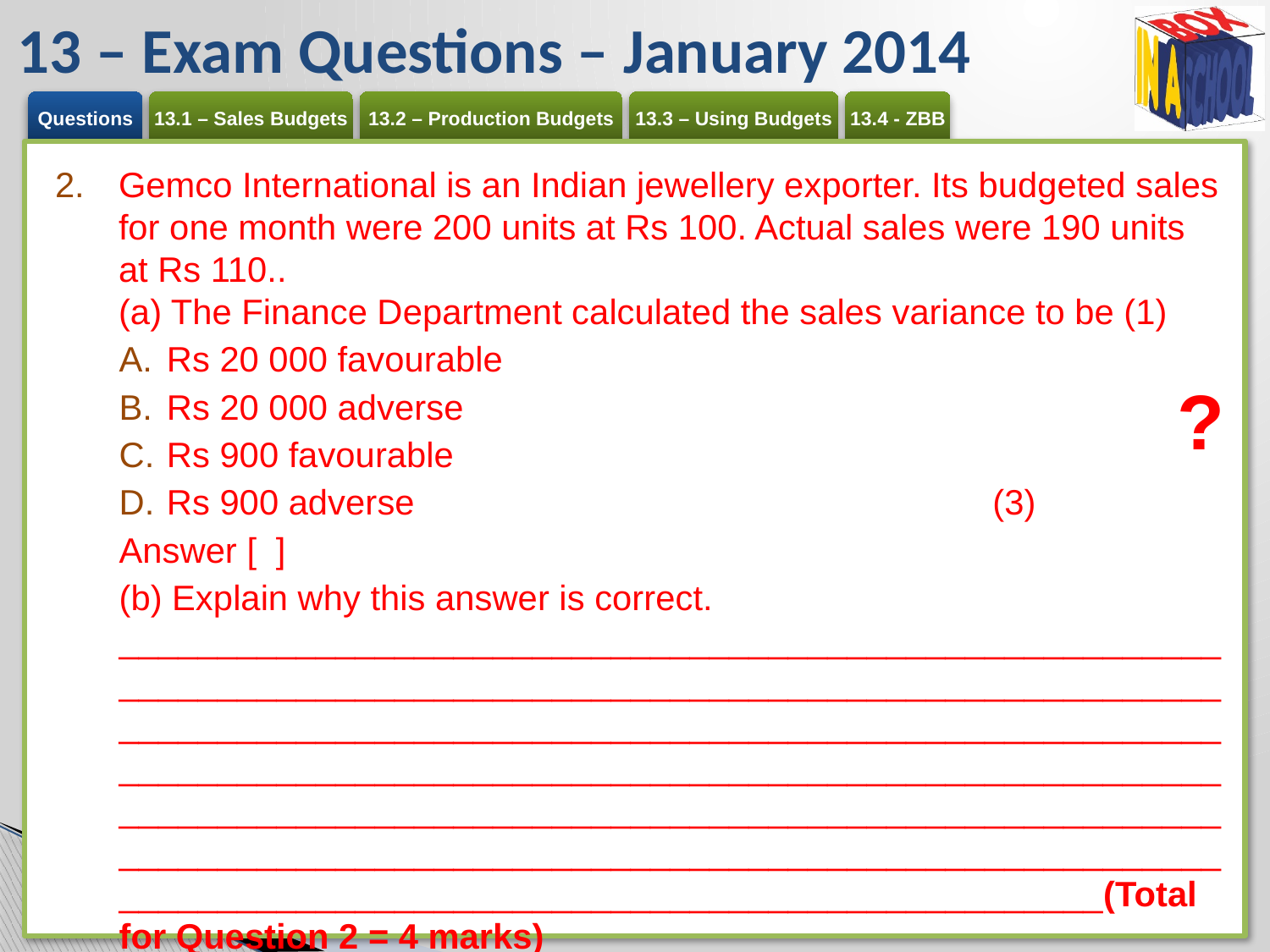

# 13 – Exam Questions – January 2014
Gemco International is an Indian jewellery exporter. Its budgeted sales for one month were 200 units at Rs 100. Actual sales were 190 units at Rs 110..
(a) The Finance Department calculated the sales variance to be (1)
Rs 20 000 favourable
Rs 20 000 adverse
Rs 900 favourable
Rs 900 adverse	(3)
Answer [  ]
(b) Explain why this answer is correct. __________________________________________________________________________________________________________________________________________________________________________________________________________________________________________________________________________________________________________________________________________________________________________________________________(Total for Question 2 = 4 marks)
?